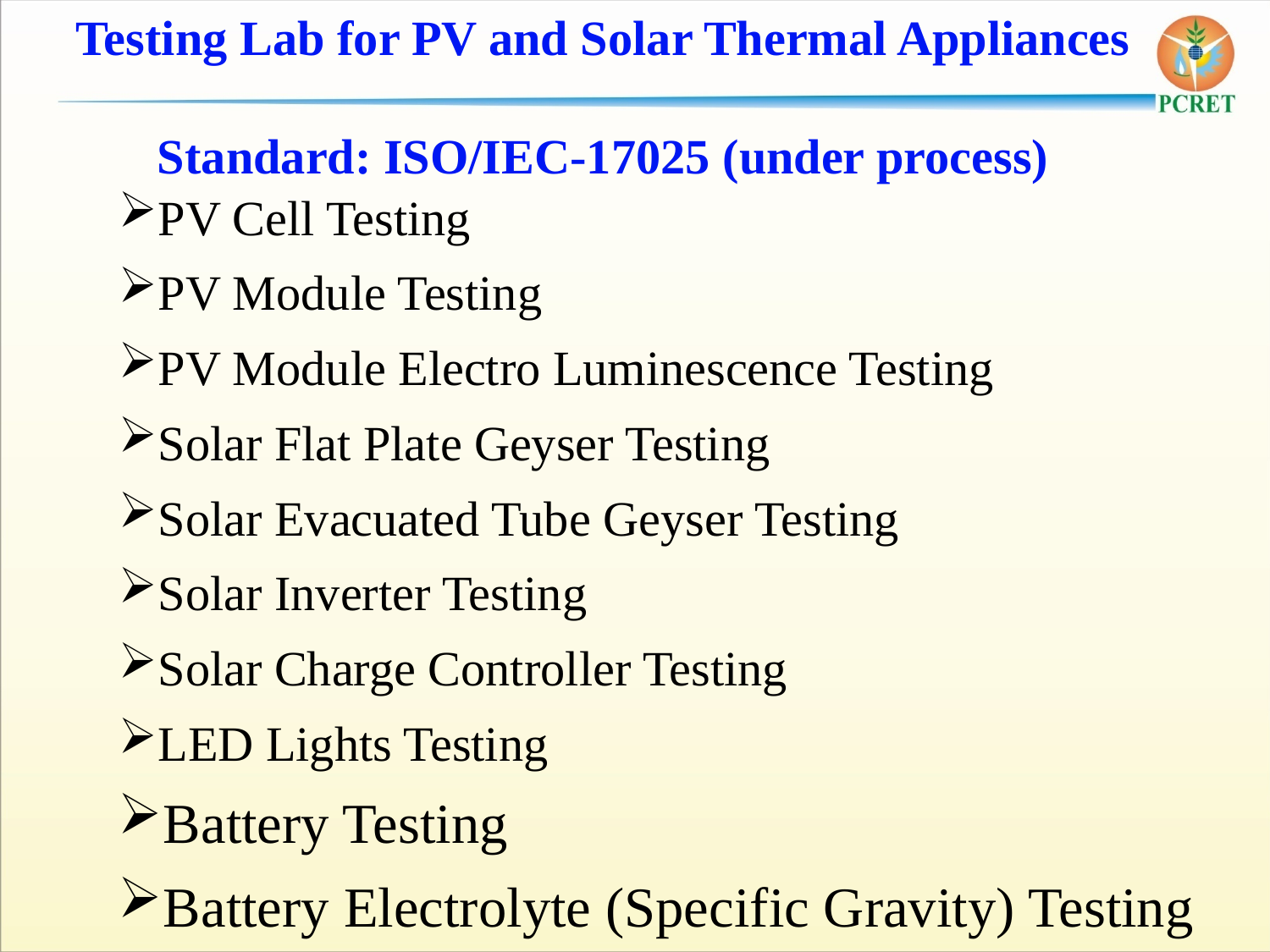

Testing Lab for PV and Solar Thermal Appliances

Standard: ISO/IEC-17025 (under process)
PV Cell Testing
PV Module Testing
PV Module Electro Luminescence Testing
Solar Flat Plate Geyser Testing
Solar Evacuated Tube Geyser Testing
Solar Inverter Testing
Solar Charge Controller Testing
LED Lights Testing
Battery Testing
Battery Electrolyte (Specific Gravity) Testing